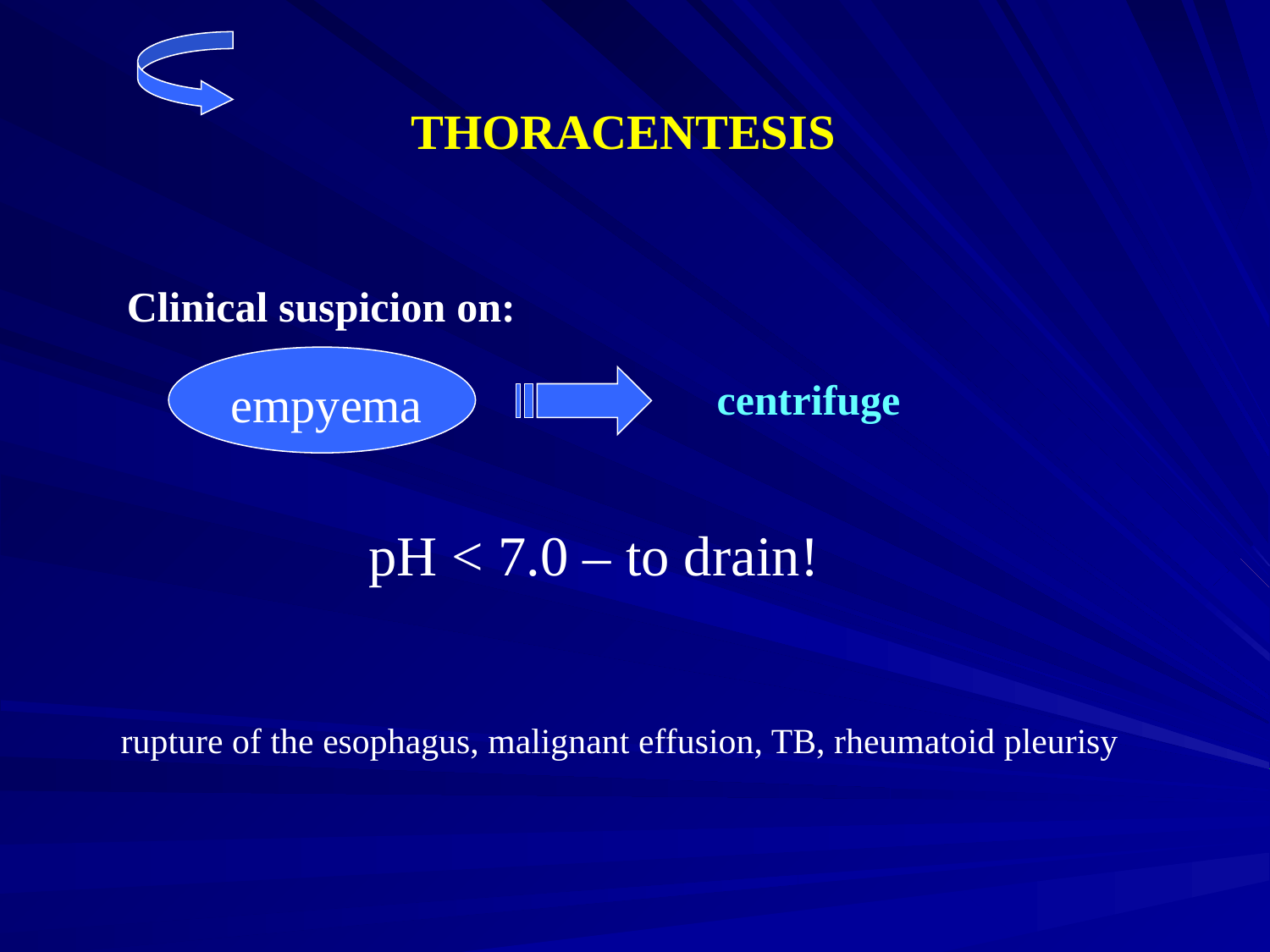

# THORACENTESIS

Clinical suspicion on:

empyema

centrifuge
                  pH < 7.0 – to drain!

 rupture of the esophagus, malignant effusion, TB, rheumatoid pleurisy